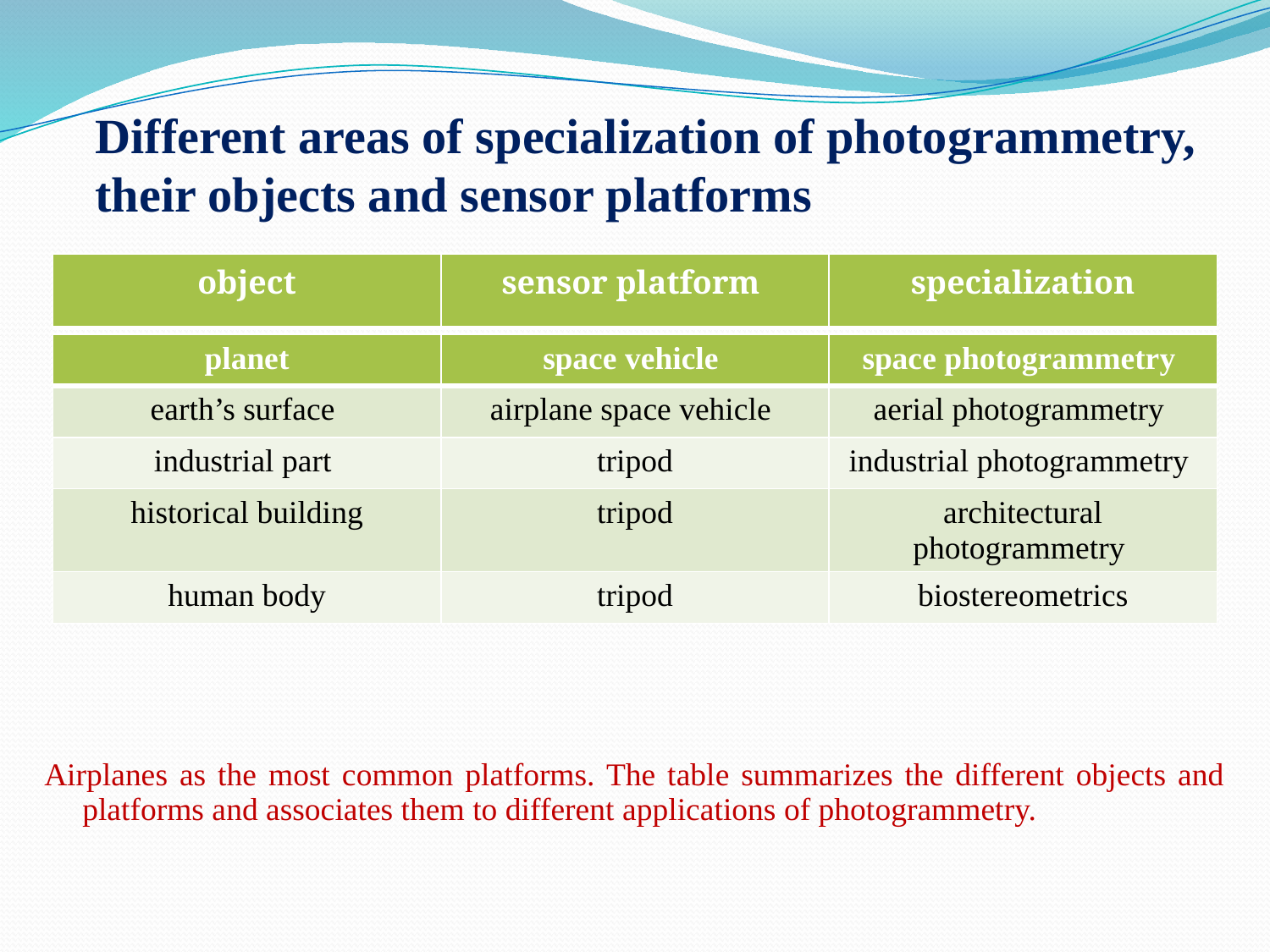

# Different areas of specialization of photogrammetry, their objects and sensor platforms
| object | sensor platform | specialization |
| --- | --- | --- |
| planet | space vehicle | space photogrammetry |
| --- | --- | --- |
| earth’s surface | airplane space vehicle | aerial photogrammetry |
| industrial part | tripod | industrial photogrammetry |
| historical building | tripod | architectural photogrammetry |
| human body | tripod | biostereometrics |
Airplanes as the most common platforms. The table summarizes the different objects and platforms and associates them to different applications of photogrammetry.